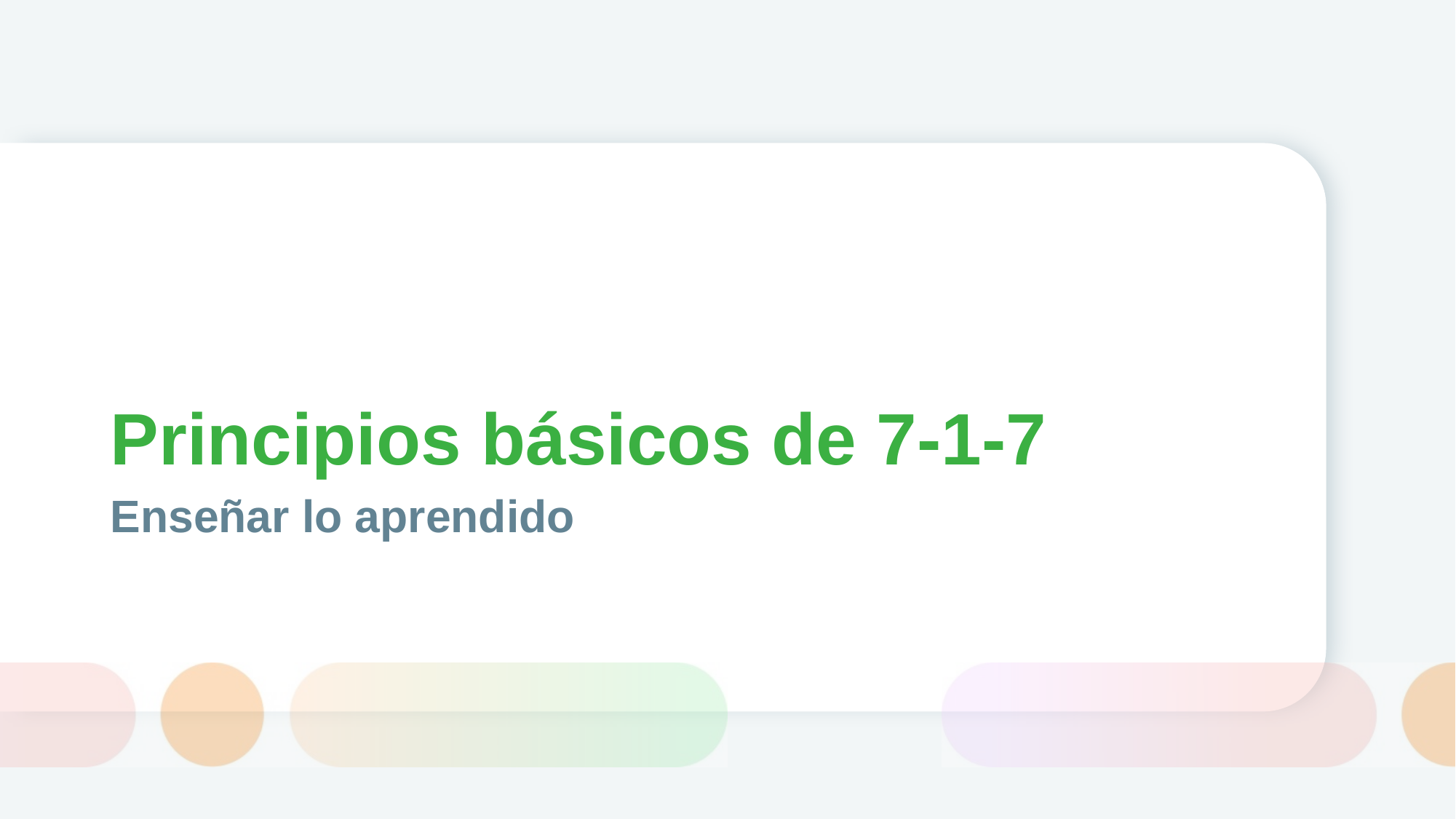

# Principios básicos de 7-1-7
Enseñar lo aprendido